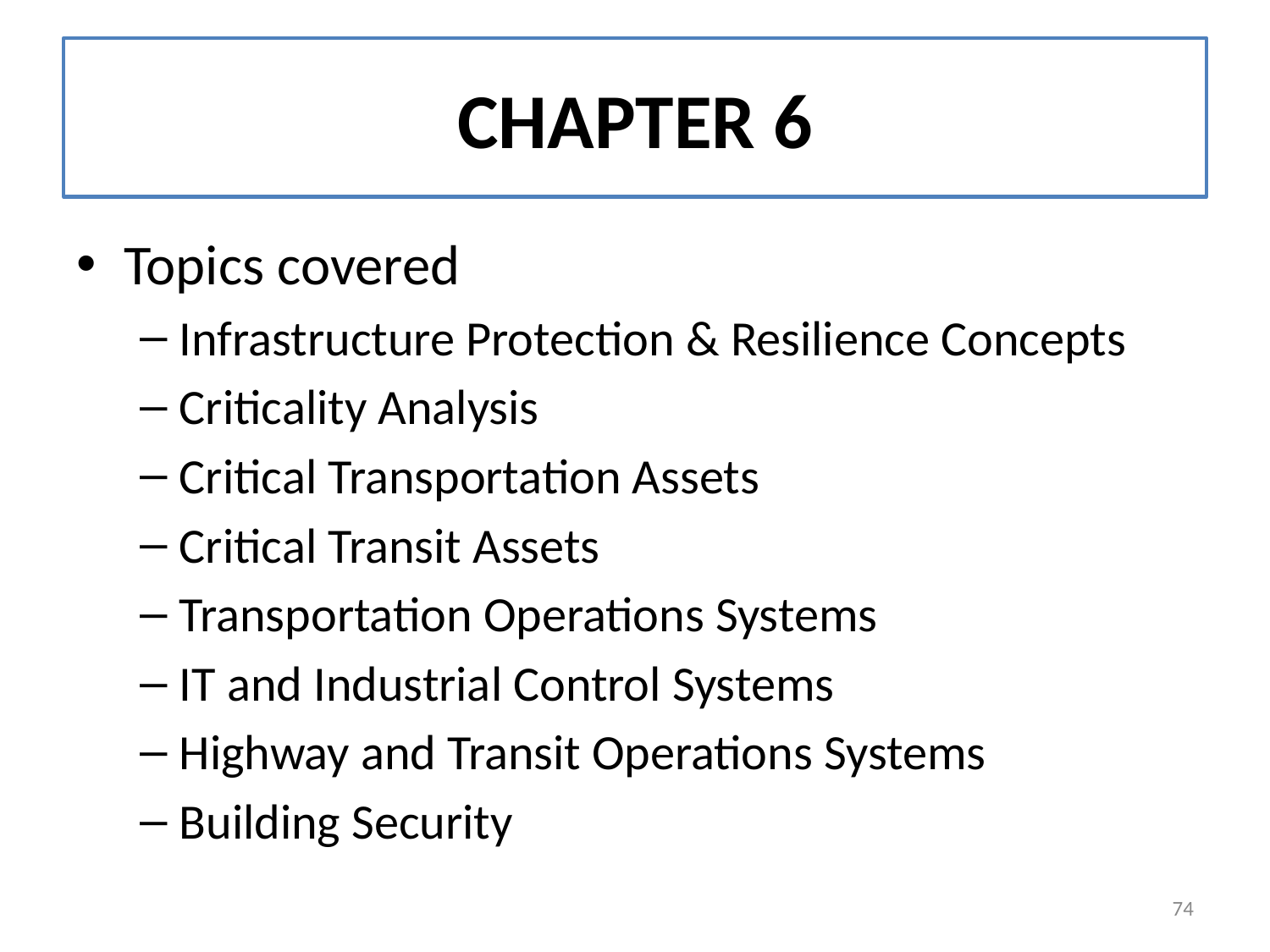

# CHAPTER 6
Topics covered
Infrastructure Protection & Resilience Concepts
Criticality Analysis
Critical Transportation Assets
Critical Transit Assets
Transportation Operations Systems
IT and Industrial Control Systems
Highway and Transit Operations Systems
Building Security
74